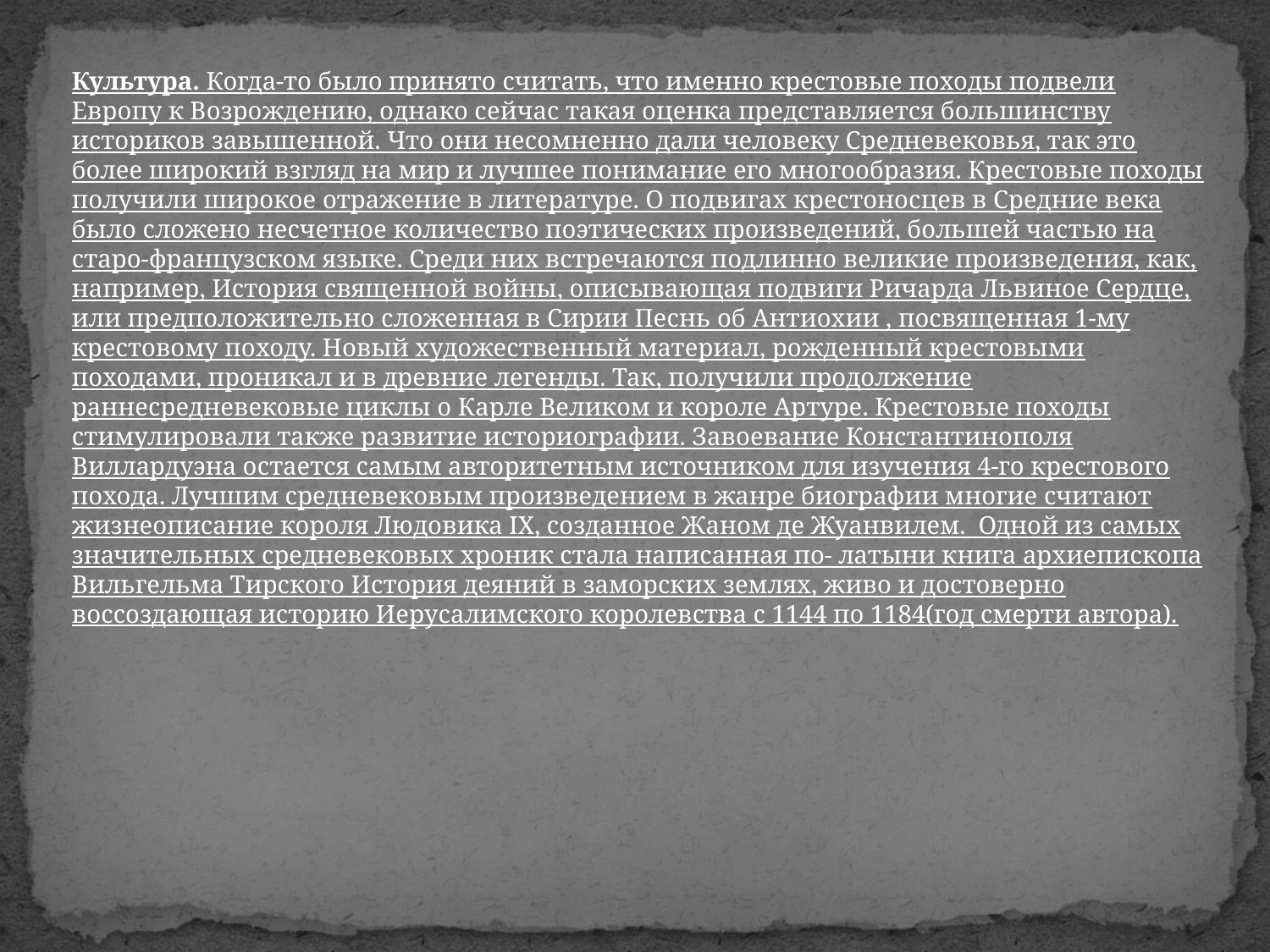

Культура. Когда-то было принято считать, что именно крестовые походы подвели Европу к Возрождению, однако сейчас такая оценка представляется большинству историков завышенной. Что они несомненно дали человеку Средневековья, так это более широкий взгляд на мир и лучшее понимание его многообразия. Крестовые походы получили широкое отражение в литературе. О подвигах крестоносцев в Средние века было сложено несчетное количество поэтических произведений, большей частью на старо-французском языке. Среди них встречаются подлинно великие произведения, как, например, История священной войны, описывающая подвиги Ричарда Львиное Сердце, или предположительно сложенная в Сирии Песнь об Антиохии , посвященная 1-му крестовому походу. Новый художественный материал, рожденный крестовыми походами, проникал и в древние легенды. Так, получили продолжение раннесредневековые циклы о Карле Великом и короле Артуре. Крестовые походы стимулировали также развитие историографии. Завоевание Константинополя Виллардуэна остается самым авторитетным источником для изучения 4-го крестового похода. Лучшим средневековым произведением в жанре биографии многие считают жизнеописание короля Людовика IX, созданное Жаном де Жуанвилем.  Одной из самых значительных средневековых хроник стала написанная по- латыни книга архиепископа Вильгельма Тирского История деяний в заморских землях, живо и достоверно воссоздающая историю Иерусалимского королевства с 1144 по 1184(год смерти автора).